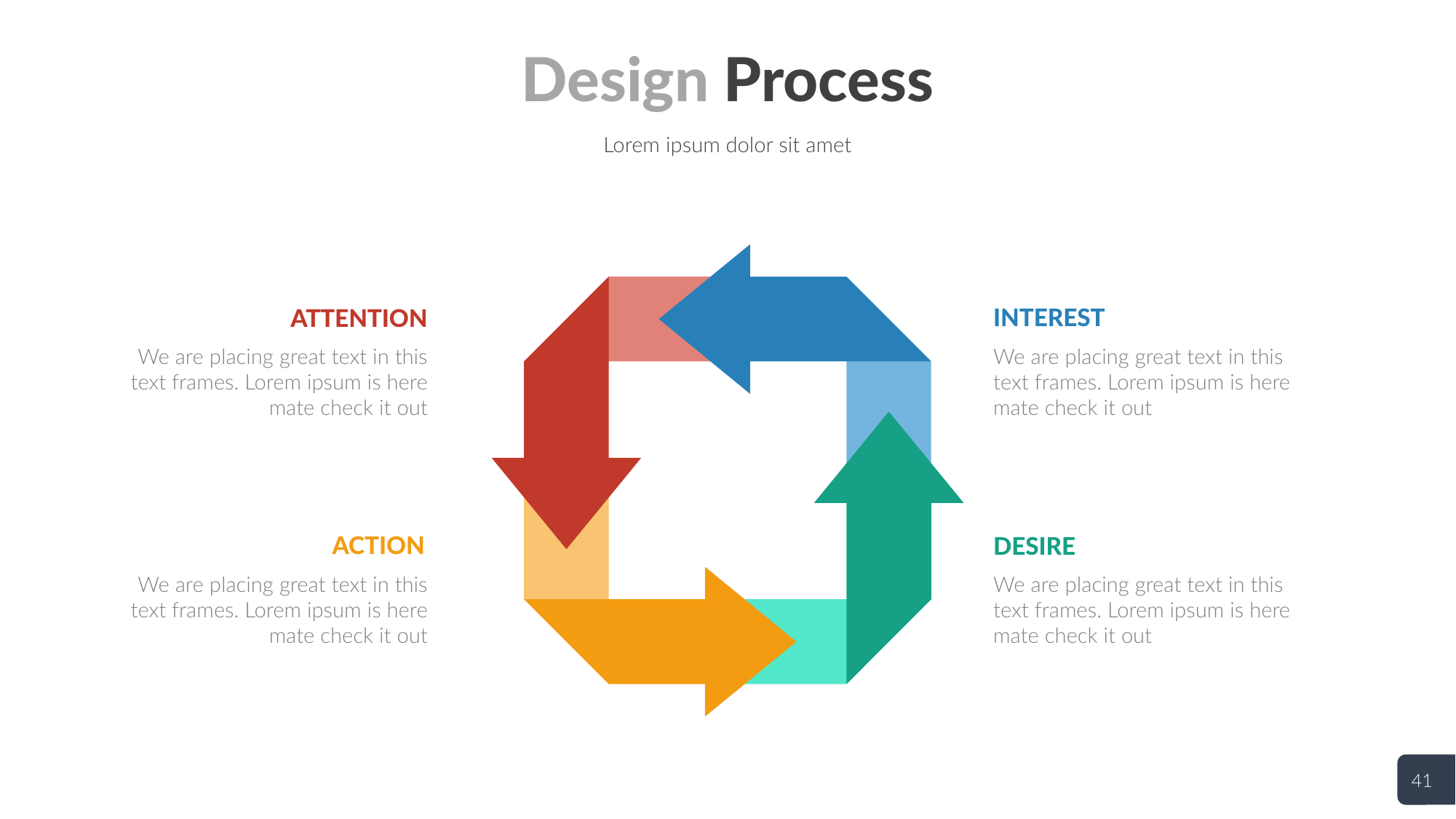

# Design Process
Lorem ipsum dolor sit amet

INTEREST
ATTENTION
We are placing great text in this text frames. Lorem ipsum is here mate check it out
We are placing great text in this text frames. Lorem ipsum is here mate check it out
ACTION
DESIRE
We are placing great text in this text frames. Lorem ipsum is here mate check it out
We are placing great text in this text frames. Lorem ipsum is here mate check it out

41